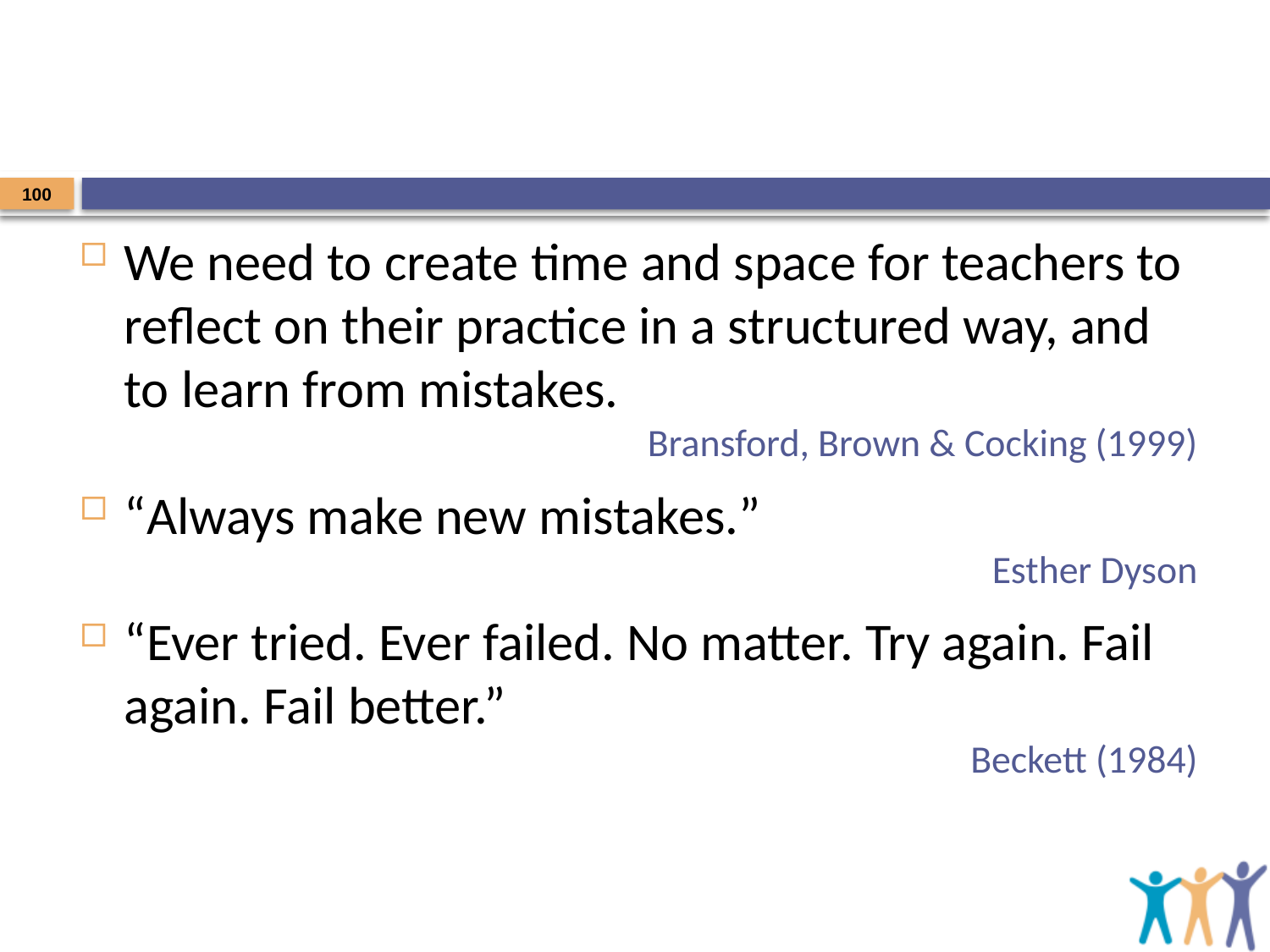

100
We need to create time and space for teachers to reflect on their practice in a structured way, and to learn from mistakes.
Bransford, Brown & Cocking (1999)

“Always make new mistakes.”
Esther Dyson

“Ever tried. Ever failed. No matter. Try again. Fail again. Fail better.”
Beckett (1984)